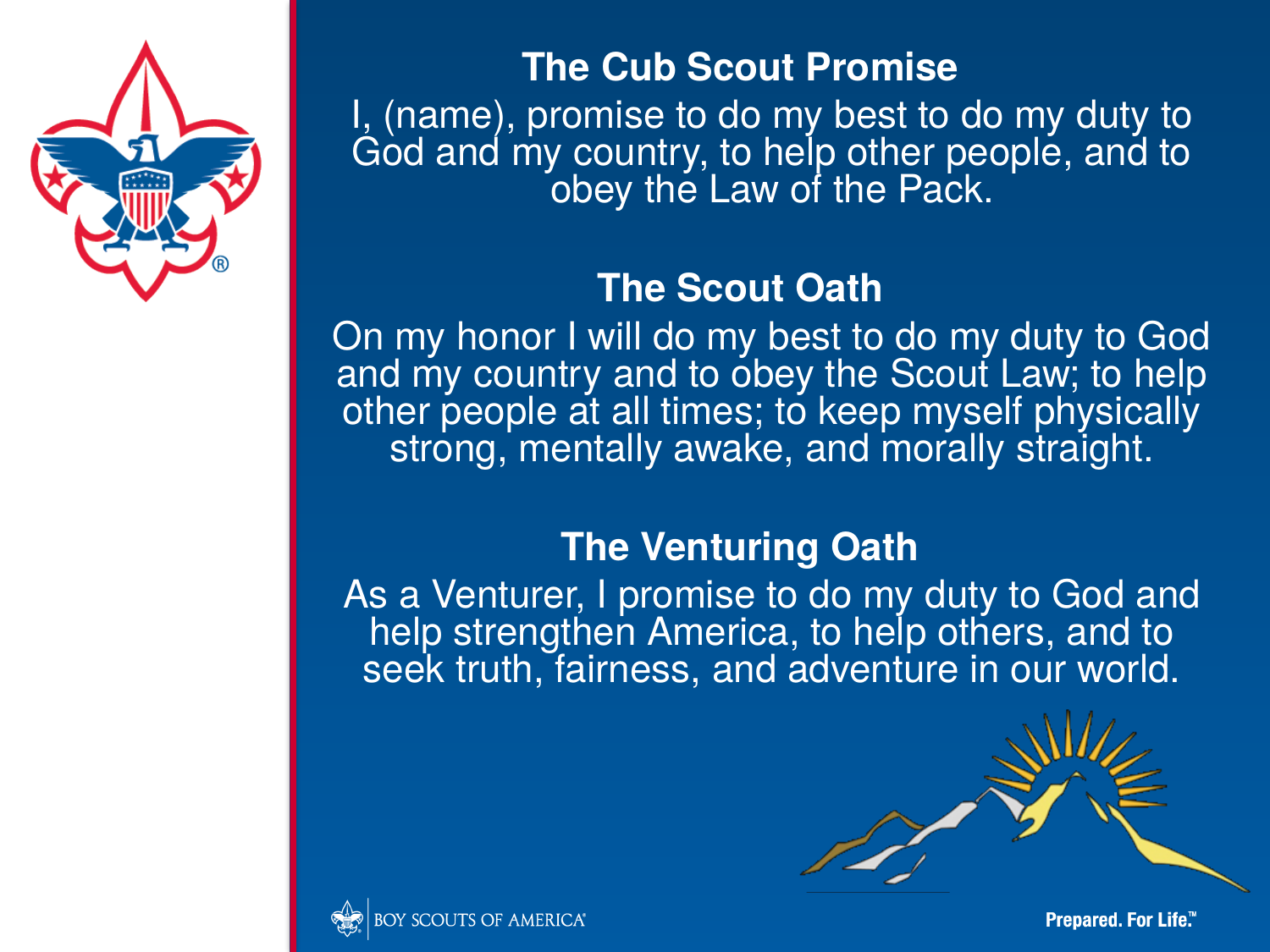

The Cub Scout Promise
I, (name), promise to do my best to do my duty to God and my country, to help other people, and to obey the Law of the Pack.

The Scout Oath
On my honor I will do my best to do my duty to God and my country and to obey the Scout Law; to help other people at all times; to keep myself physically strong, mentally awake, and morally straight.

The Venturing Oath
As a Venturer, I promise to do my duty to God and help strengthen America, to help others, and to seek truth, fairness, and adventure in our world.